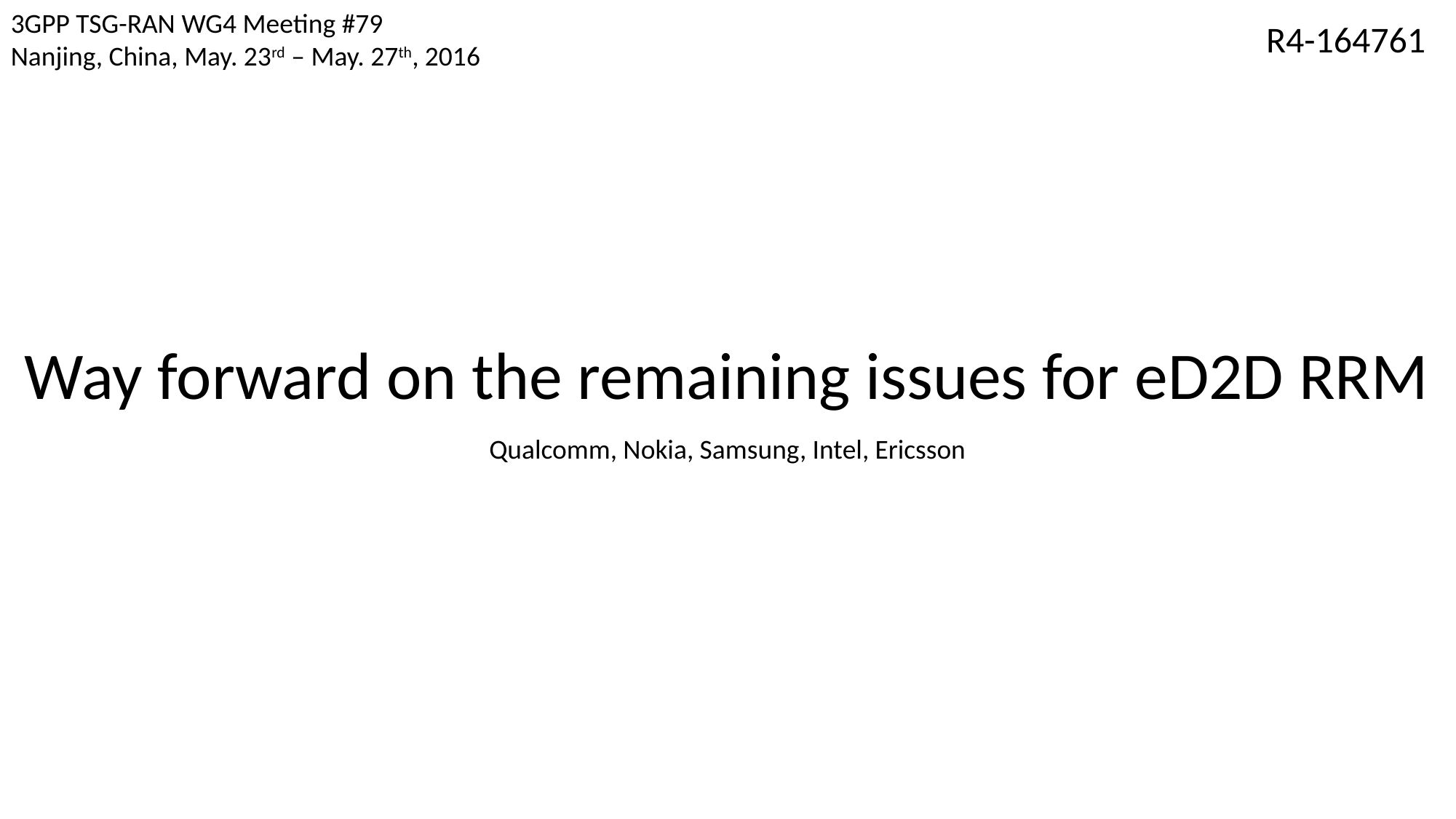

3GPP TSG-RAN WG4 Meeting #79
Nanjing, China, May. 23rd – May. 27th, 2016
R4-164761
# Way forward on the remaining issues for eD2D RRM
Qualcomm, Nokia, Samsung, Intel, Ericsson